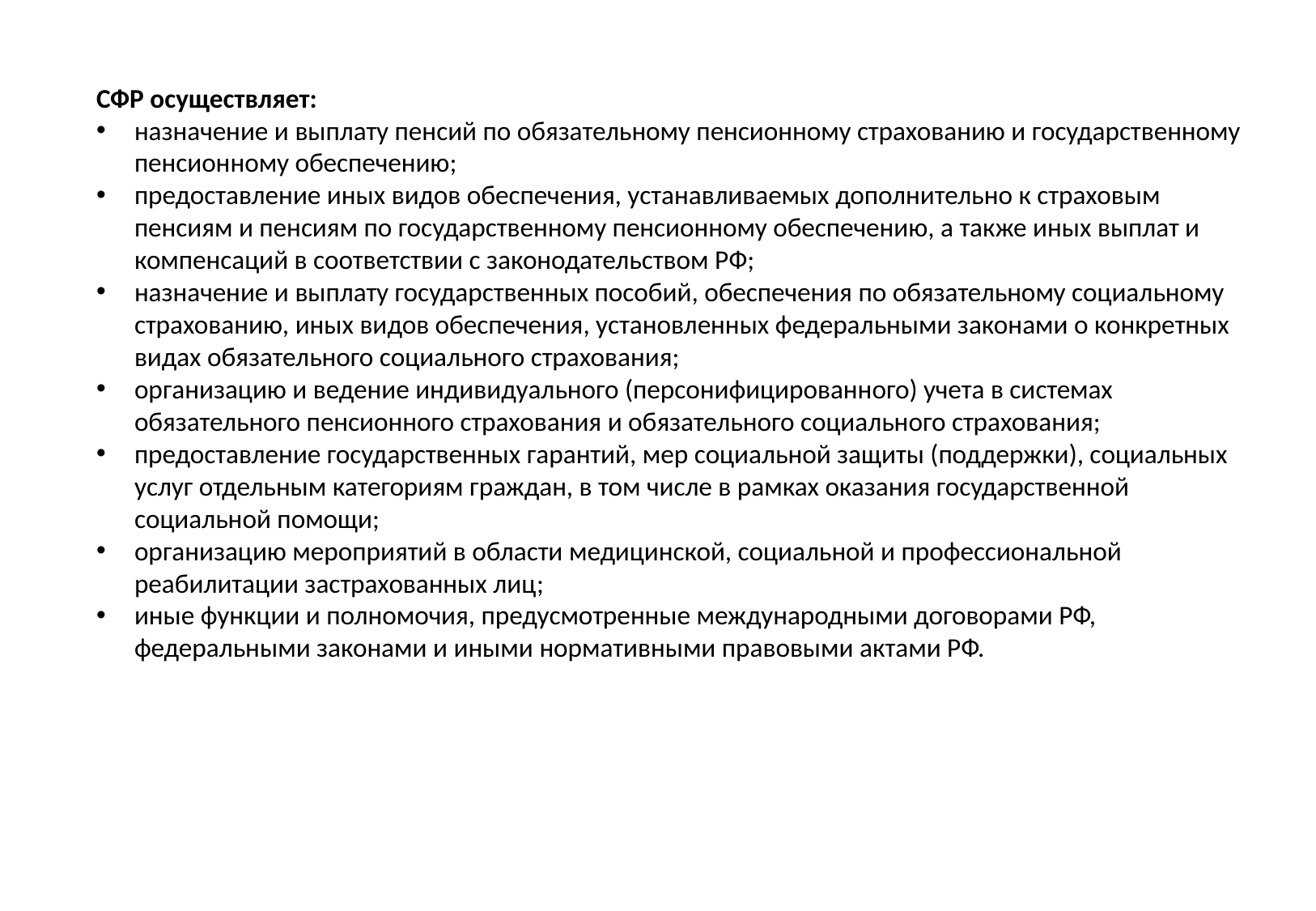

СФР осуществляет:
назначение и выплату пенсий по обязательному пенсионному страхованию и государственному пенсионному обеспечению;
предоставление иных видов обеспечения, устанавливаемых дополнительно к страховым пенсиям и пенсиям по государственному пенсионному обеспечению, а также иных выплат и компенсаций в соответствии с законодательством РФ;
назначение и выплату государственных пособий, обеспечения по обязательному социальному страхованию, иных видов обеспечения, установленных федеральными законами о конкретных видах обязательного социального страхования;
организацию и ведение индивидуального (персонифицированного) учета в системах обязательного пенсионного страхования и обязательного социального страхования;
предоставление государственных гарантий, мер социальной защиты (поддержки), социальных услуг отдельным категориям граждан, в том числе в рамках оказания государственной социальной помощи;
организацию мероприятий в области медицинской, социальной и профессиональной реабилитации застрахованных лиц;
иные функции и полномочия, предусмотренные международными договорами РФ, федеральными законами и иными нормативными правовыми актами РФ.